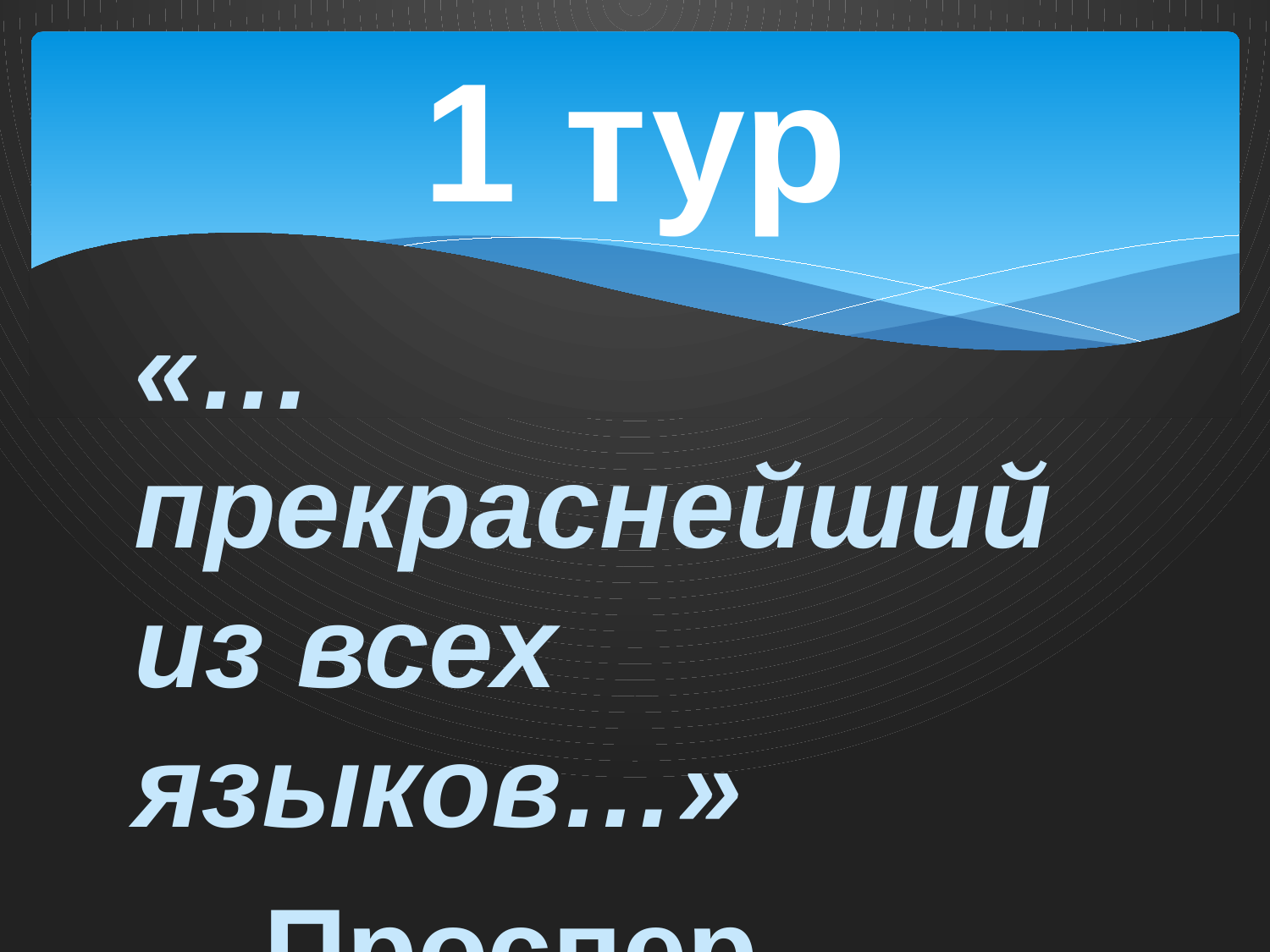

# 1 тур
«…прекраснейший из всех языков…»
    Проспер Мериме